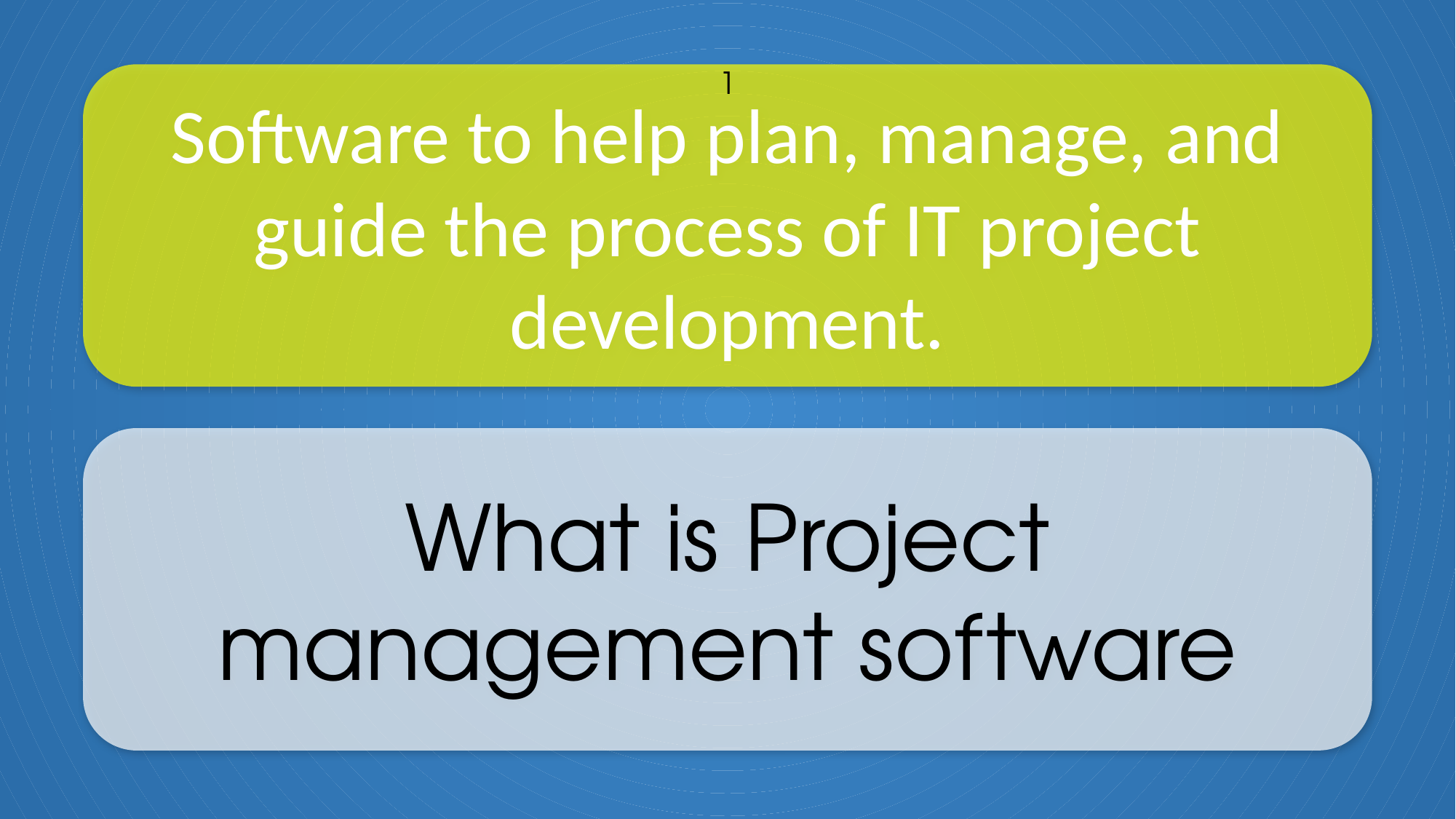

Software to help plan, manage, and guide the process of IT project development.
1
What is Project management software